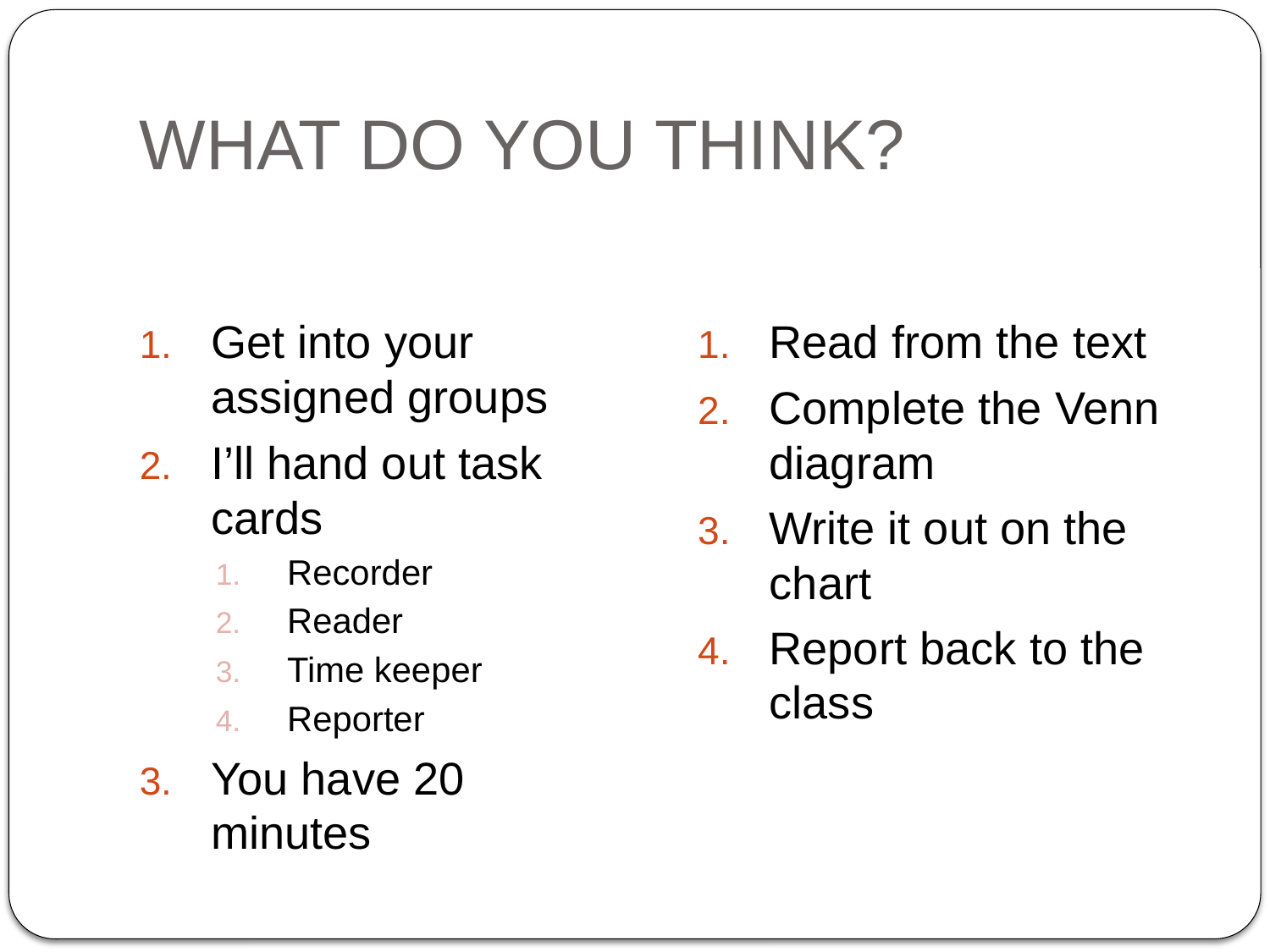

# WHAT DO YOU THINK?
Get into your assigned groups
I’ll hand out task cards
Recorder
Reader
Time keeper
Reporter
You have 20 minutes

Read from the text
Complete the Venn diagram
Write it out on the chart
Report back to the class